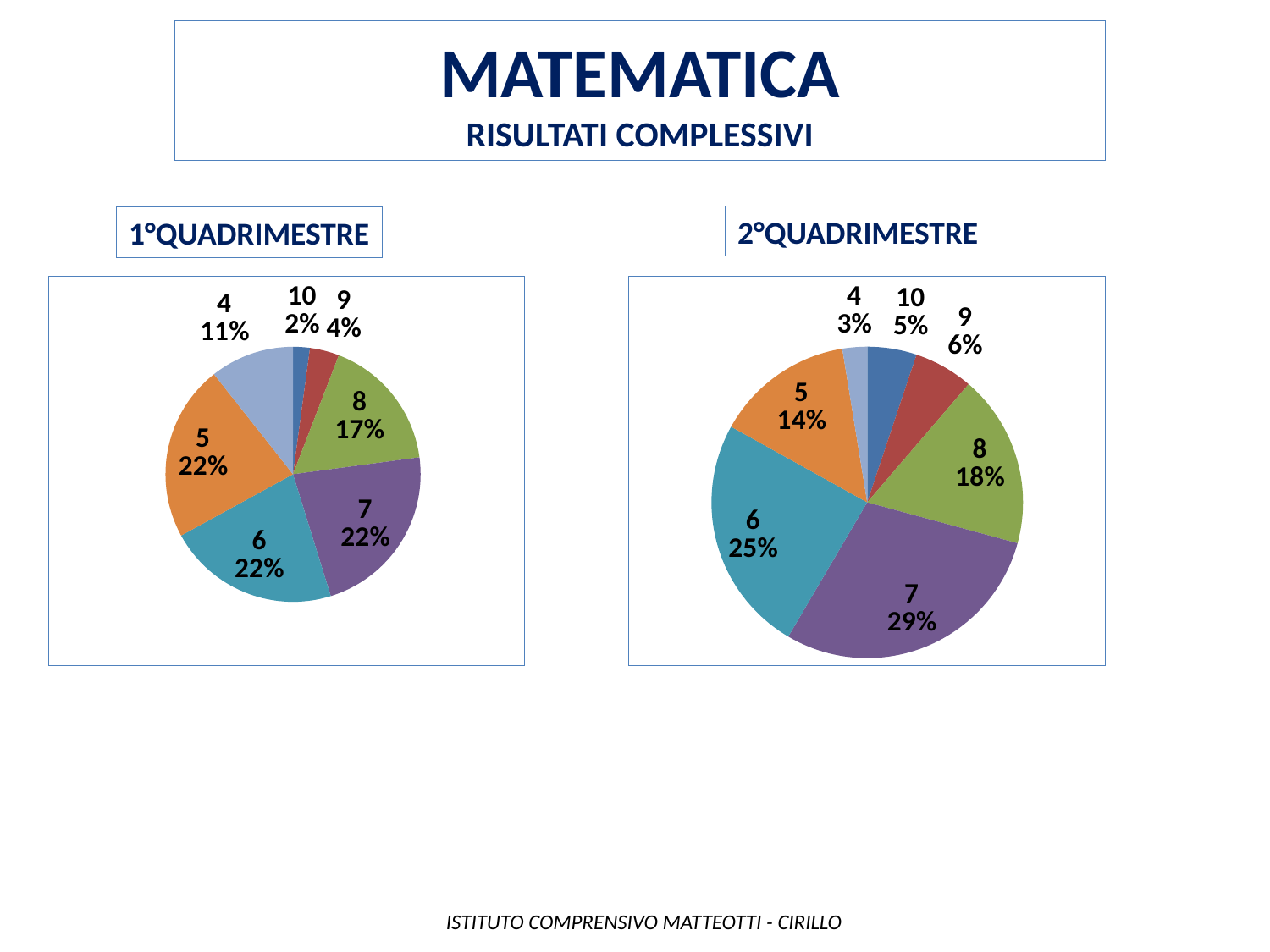

MATEMATICA
Risultati complessivi
2°quadrimestre
1°quadrimestre

### Chart

| Category | Colonna1 |
|---|---|
| 10 | 4.0 |
| 9 | 7.0 |
| 8 | 32.0 |
| 7 | 42.0 |
| 6 | 41.0 |
| 5 | 42.0 |
| 4 | 20.0 |

### Chart

| Category | Colonna1 |
|---|---|
| 10 | 10.0 |
| 9 | 12.0 |
| 8 | 35.0 |
| 7 | 57.0 |
| 6 | 48.0 |
| 5 | 28.0 |
| 4 | 5.0 |
 ISTITUTO COMPRENSIVO MATTEOTTI - CIRILLO